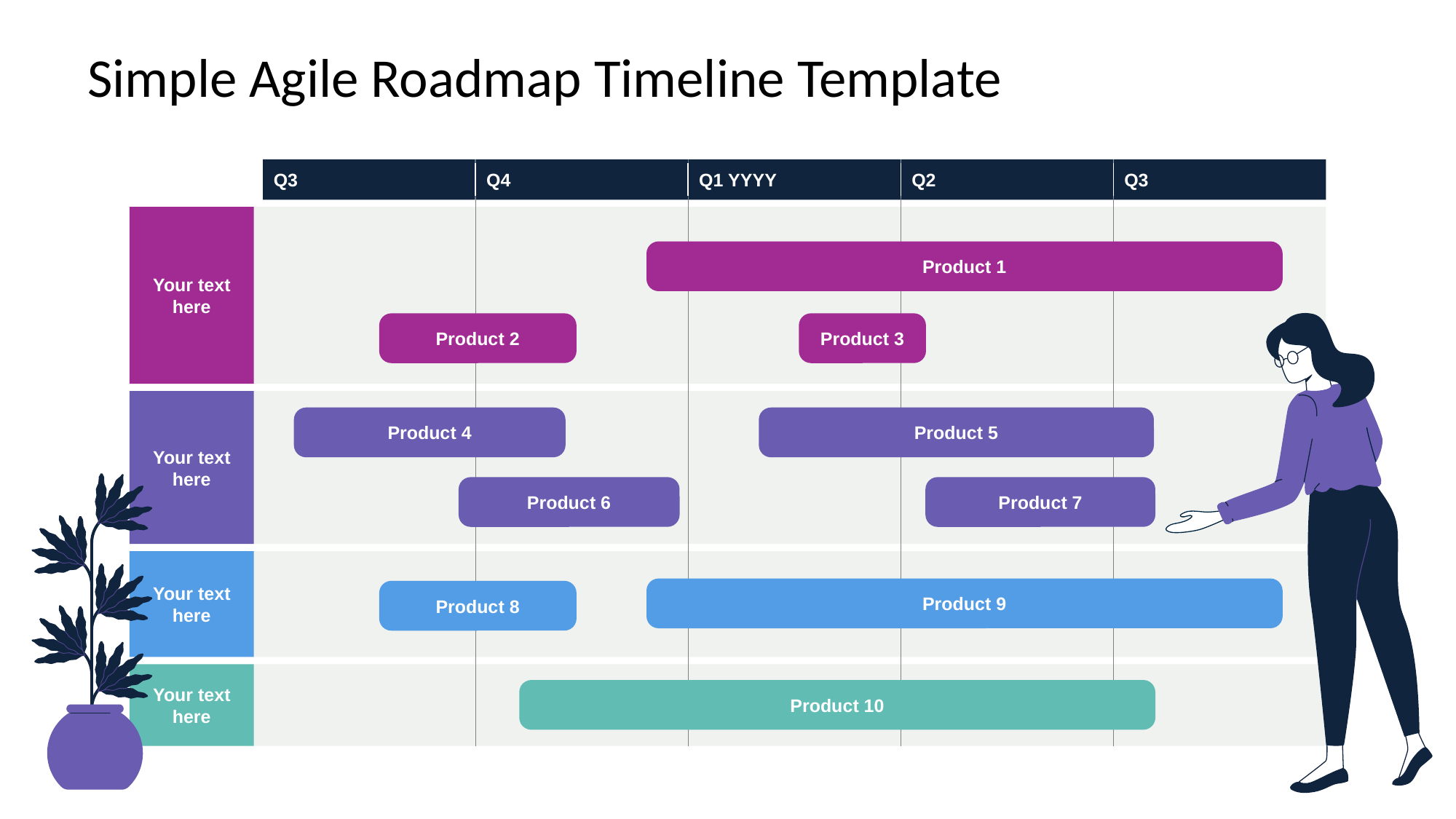

# Simple Agile Roadmap Timeline Template
Q3
Q4
Q1 YYYY
Q2
Q3
Your text here

Product 1

Product 2
Product 3
Your text here

Product 4
Product 5

Product 6
Product 7
Your text here

Product 9
Product 8

Access Control
Content Management
Your text here

Product 10